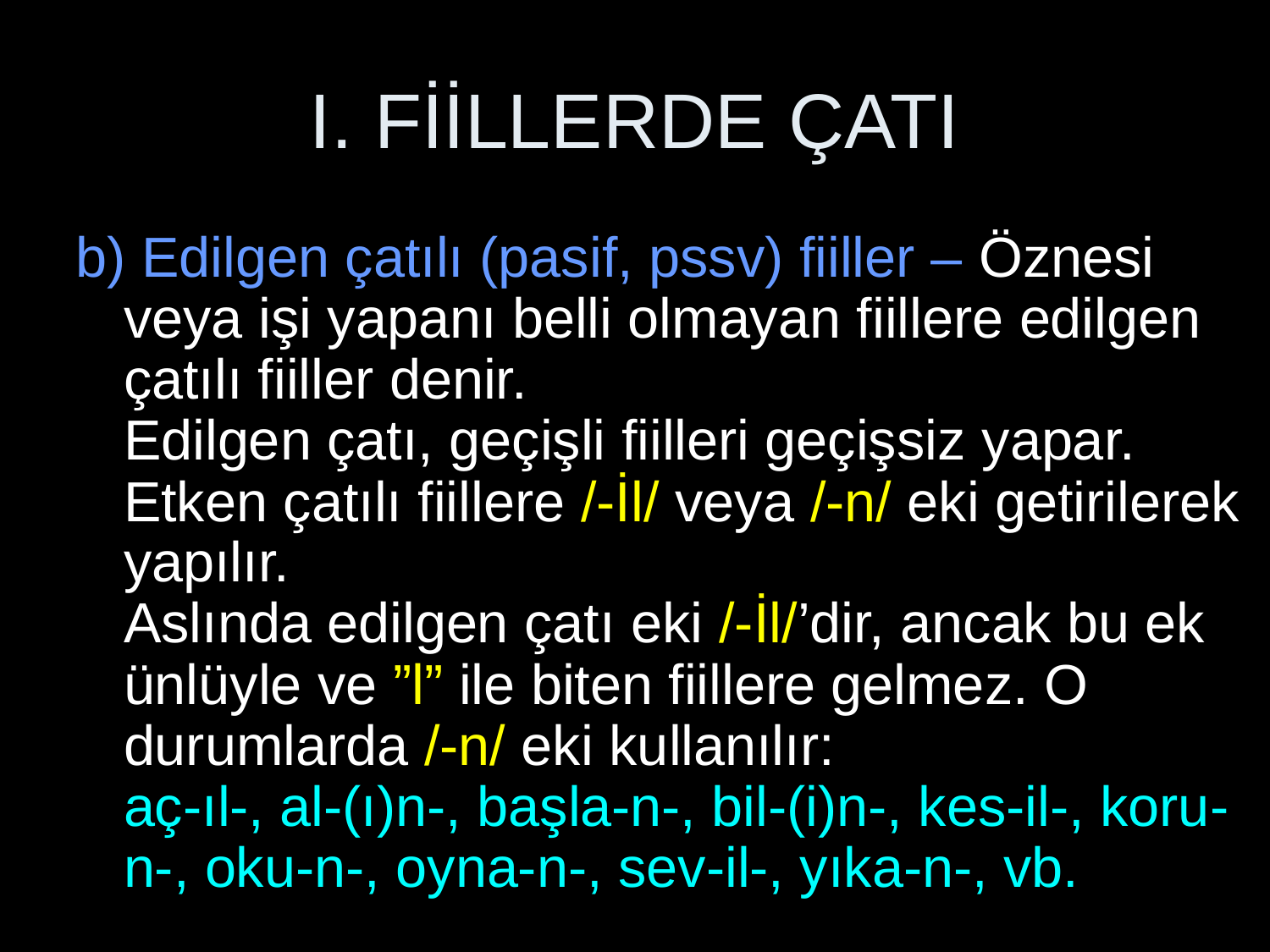

# I. FİİLLERDE ÇATI
b) Edilgen çatılı (pasif, pssv) fiiller – Öznesi veya işi yapanı belli olmayan fiillere edilgen çatılı fiiller denir.
Edilgen çatı, geçişli fiilleri geçişsiz yapar.
Etken çatılı fiillere /-İl/ veya /-n/ eki getirilerek yapılır.
Aslında edilgen çatı eki /-İl/’dir, ancak bu ek ünlüyle ve ”l” ile biten fiillere gelmez. O durumlarda /-n/ eki kullanılır:
aç-ıl-, al-(ı)n-, başla-n-, bil-(i)n-, kes-il-, koru-n-, oku-n-, oyna-n-, sev-il-, yıka-n-, vb.